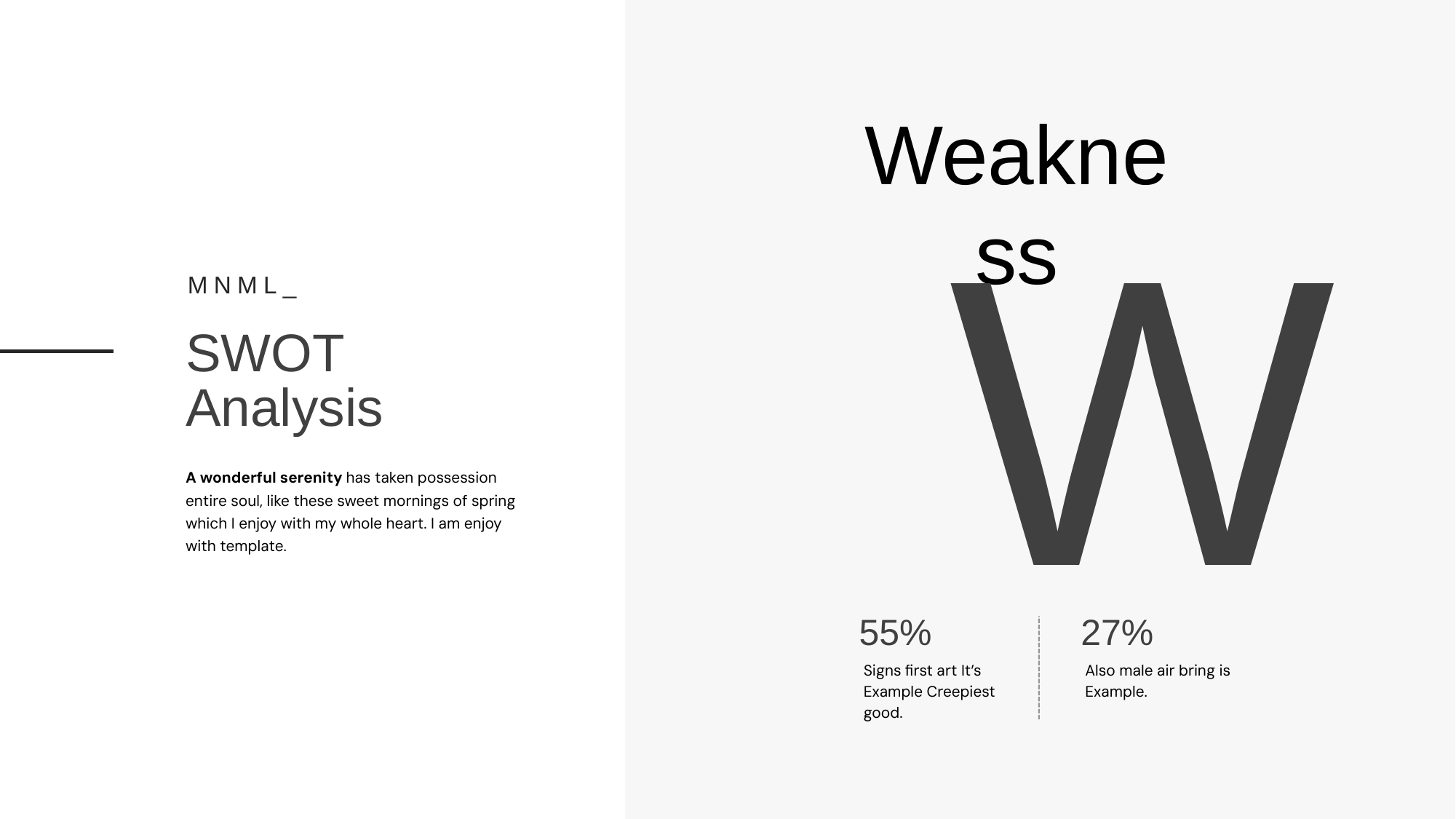

Weakness
W
Mnml_
SWOT
Analysis
A wonderful serenity has taken possession entire soul, like these sweet mornings of spring which I enjoy with my whole heart. I am enjoy with template.
55%
27%
Signs first art It’s Example Creepiest good.
Also male air bring is Example.